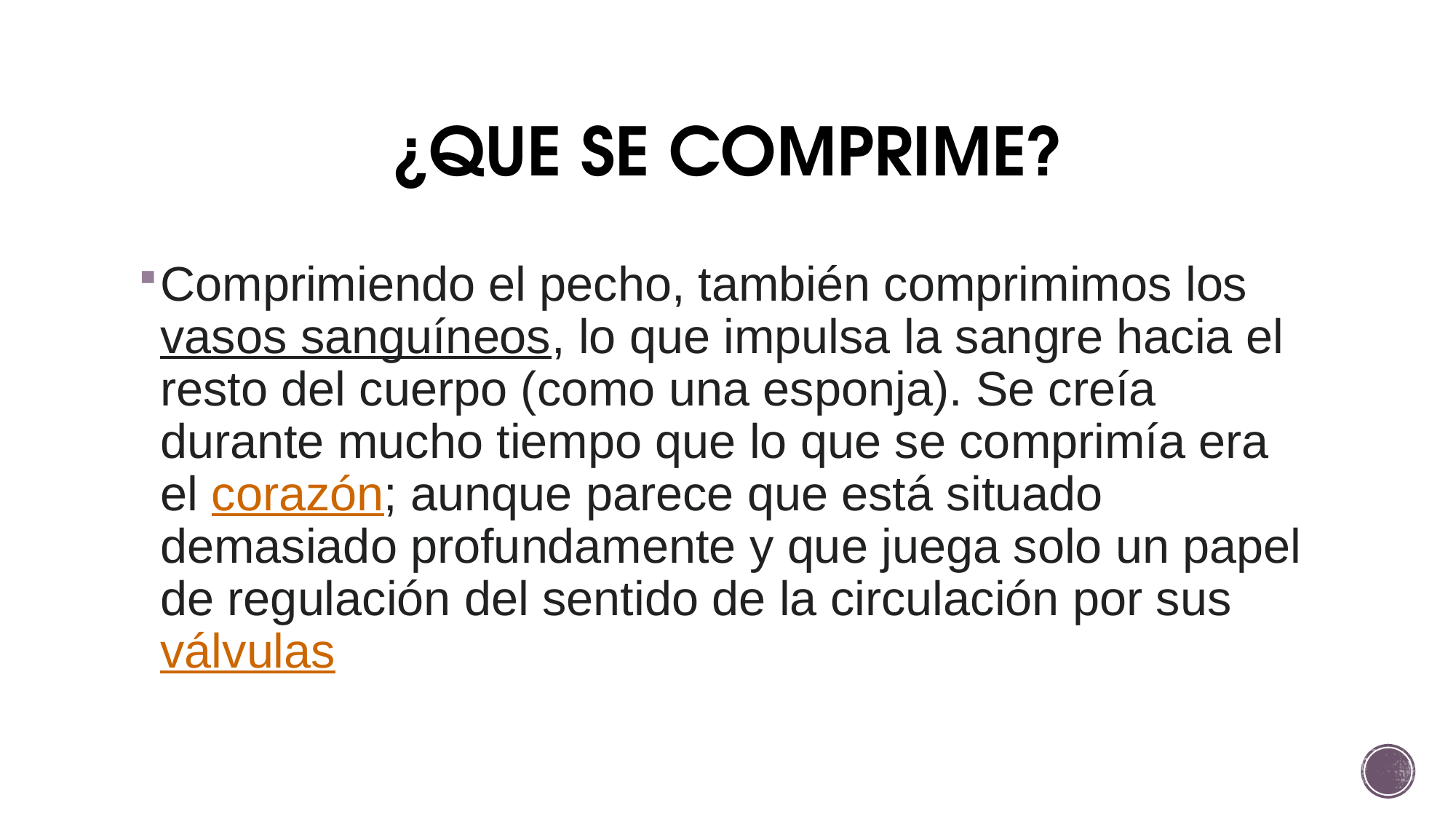

# ¿QUE SE COMPRIME?
Comprimiendo el pecho, también comprimimos los vasos sanguíneos, lo que impulsa la sangre hacia el resto del cuerpo (como una esponja). Se creía durante mucho tiempo que lo que se comprimía era el corazón; aunque parece que está situado demasiado profundamente y que juega solo un papel de regulación del sentido de la circulación por sus válvulas